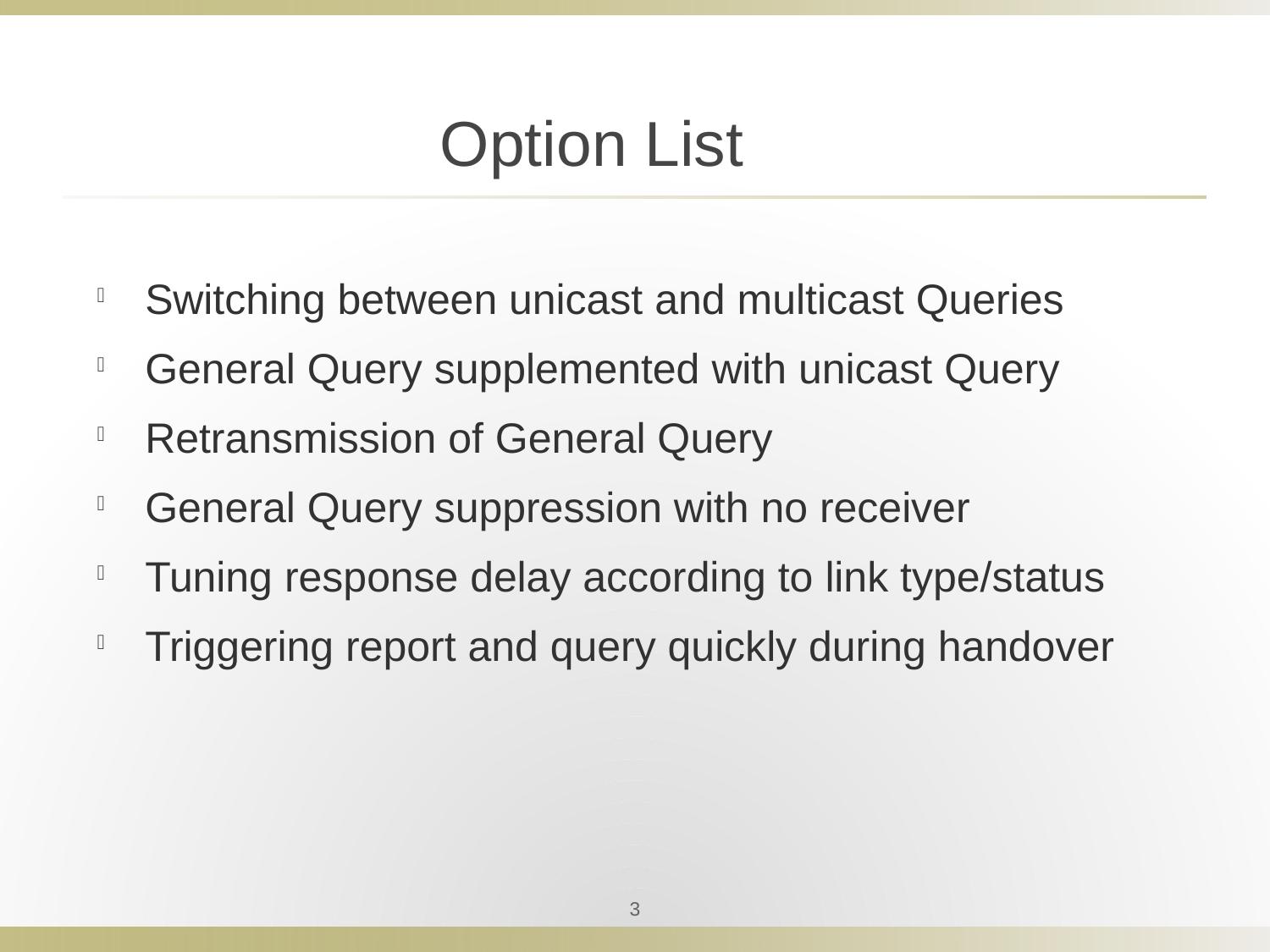

# Option List
Switching between unicast and multicast Queries
General Query supplemented with unicast Query
Retransmission of General Query
General Query suppression with no receiver
Tuning response delay according to link type/status
Triggering report and query quickly during handover
3